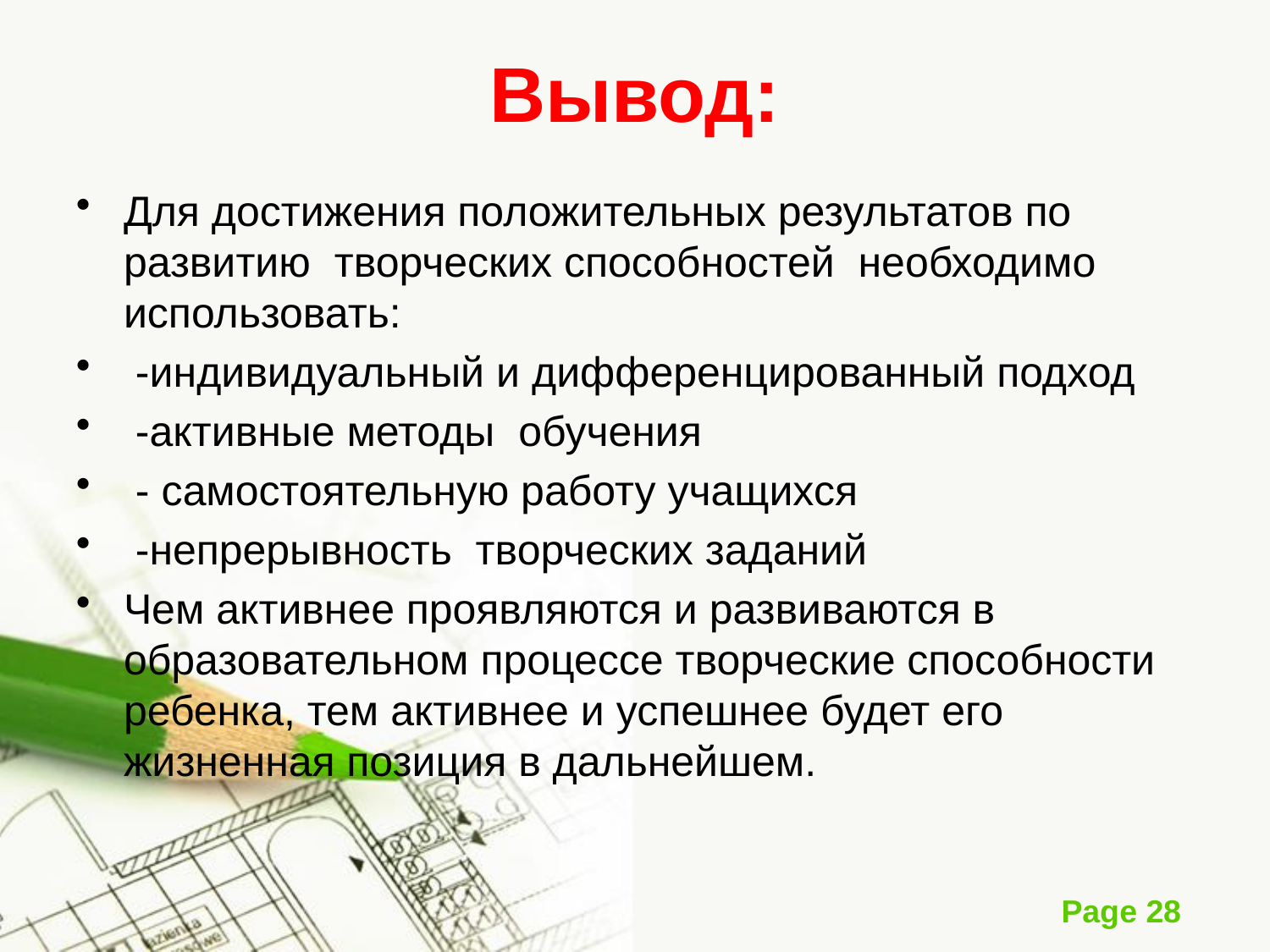

# Вывод:

Для достижения положительных результатов по развитию  творческих способностей  необходимо использовать:
 -индивидуальный и дифференцированный подход
 -активные методы  обучения
 - самостоятельную работу учащихся
 -непрерывность  творческих заданий
Чем активнее проявляются и развиваются в образовательном процессе творческие способности ребенка, тем активнее и успешнее будет его жизненная позиция в дальнейшем.